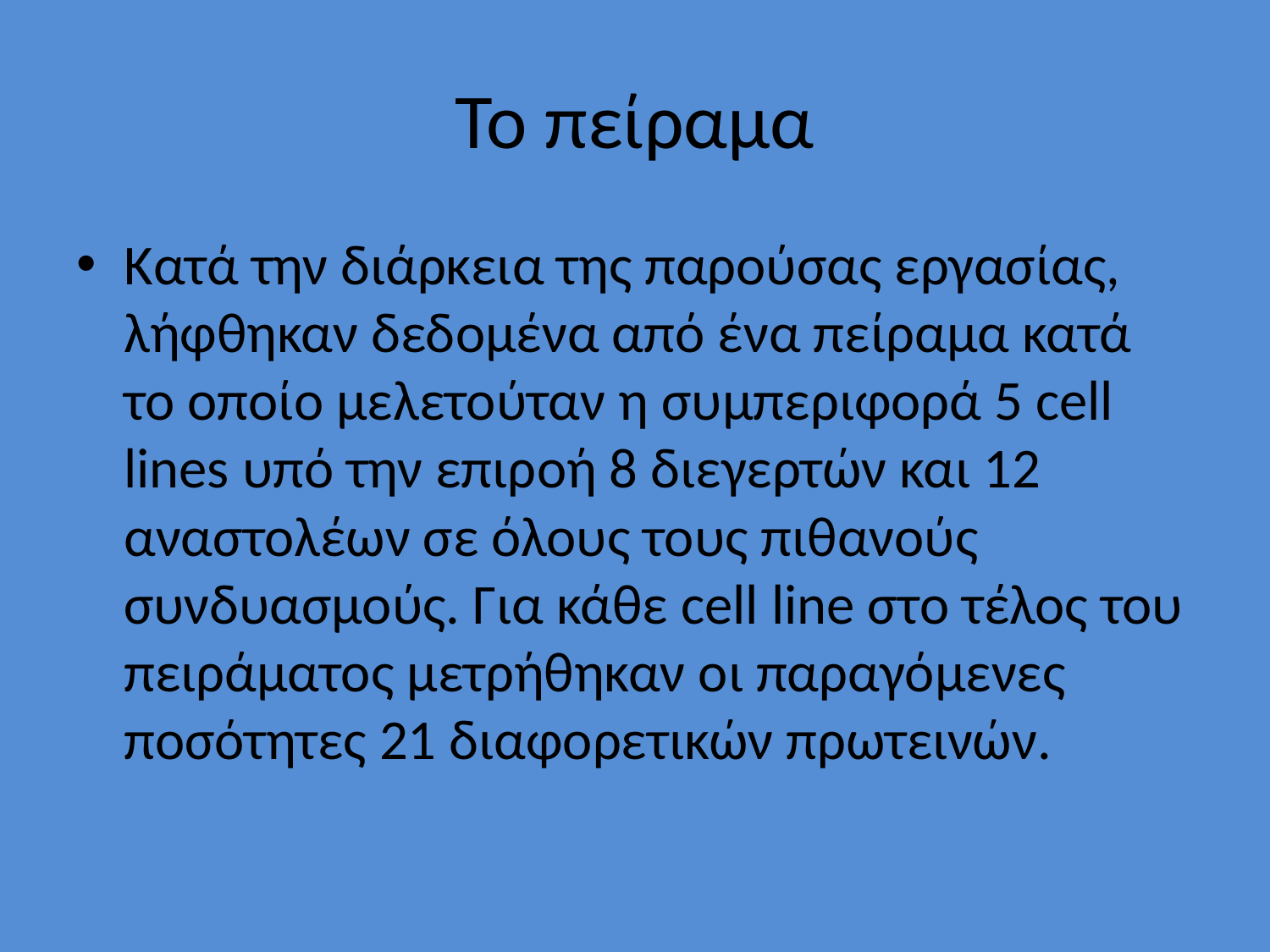

# Το πείραμα
Κατά την διάρκεια της παρούσας εργασίας, λήφθηκαν δεδομένα από ένα πείραμα κατά το οποίο μελετούταν η συμπεριφορά 5 cell lines υπό την επιροή 8 διεγερτών και 12 αναστολέων σε όλους τους πιθανούς συνδυασμούς. Για κάθε cell line στο τέλος του πειράματος μετρήθηκαν οι παραγόμενες ποσότητες 21 διαφορετικών πρωτεινών.